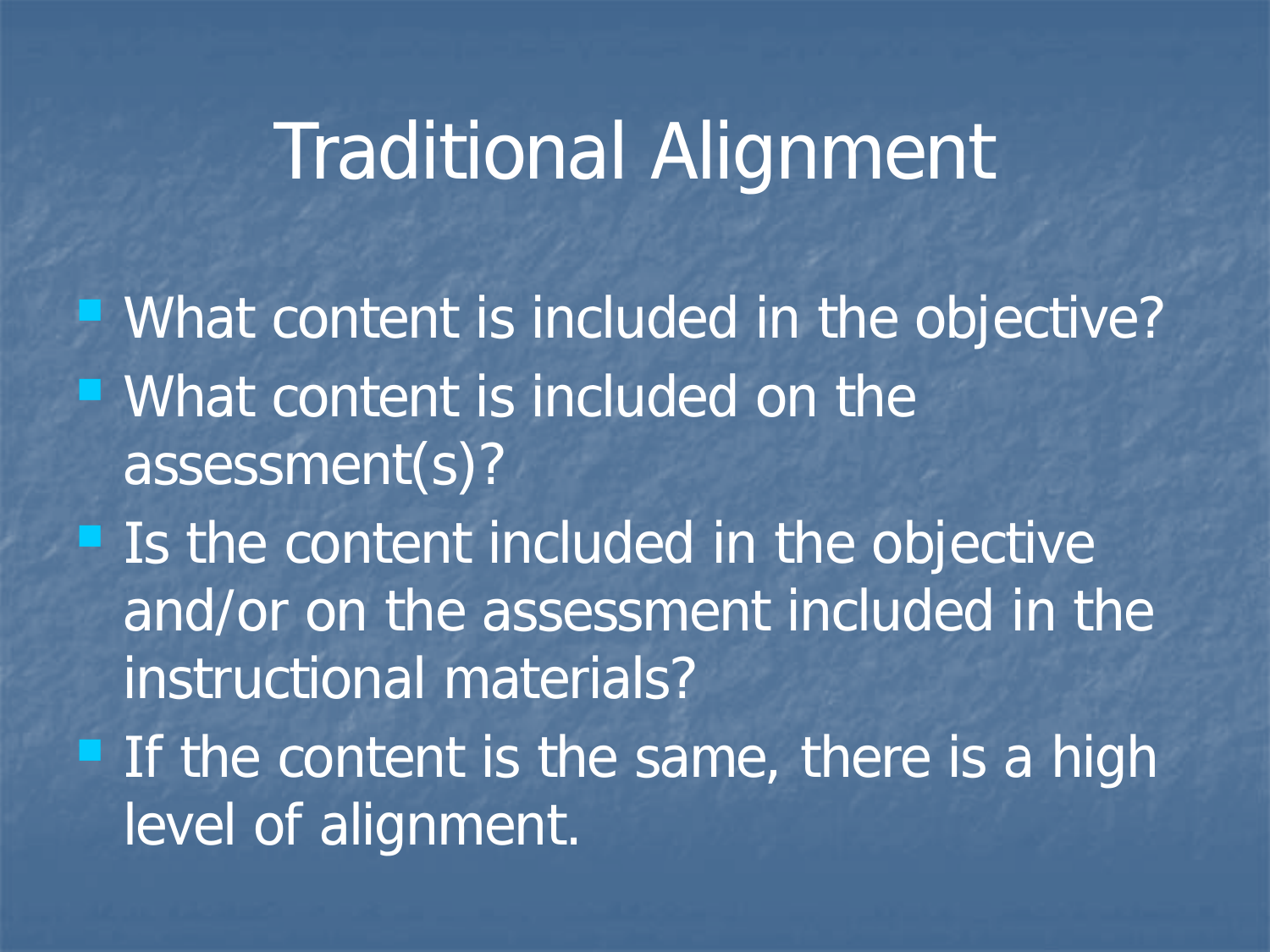

# Traditional Alignment
What content is included in the objective?
What content is included on the assessment(s)?
Is the content included in the objective and/or on the assessment included in the instructional materials?
If the content is the same, there is a high level of alignment.